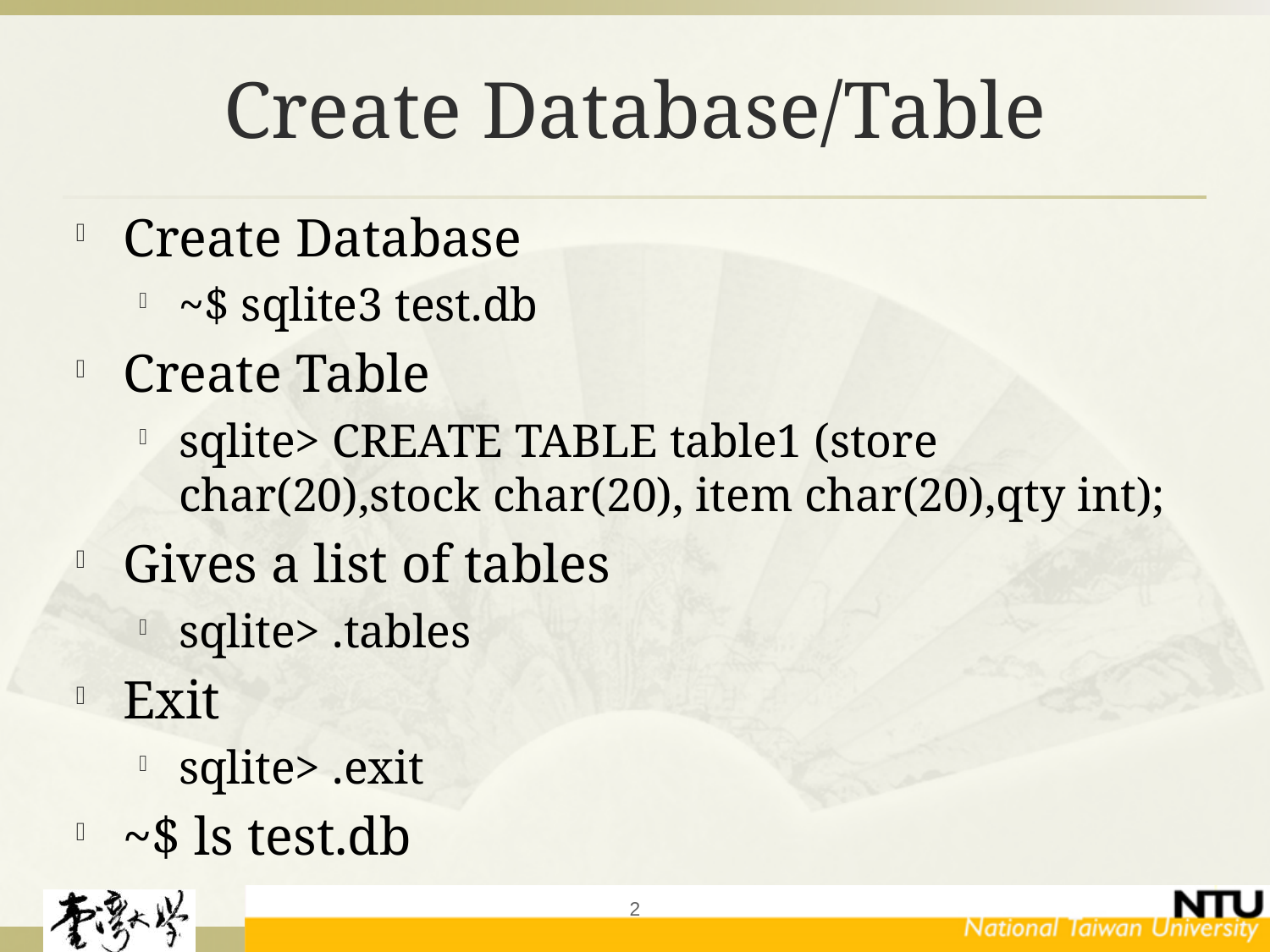

# Create Database/Table
Create Database
~$ sqlite3 test.db
Create Table
sqlite> CREATE TABLE table1 (store char(20),stock char(20), item char(20),qty int);
Gives a list of tables
sqlite> .tables
Exit
sqlite> .exit
~$ ls test.db
2